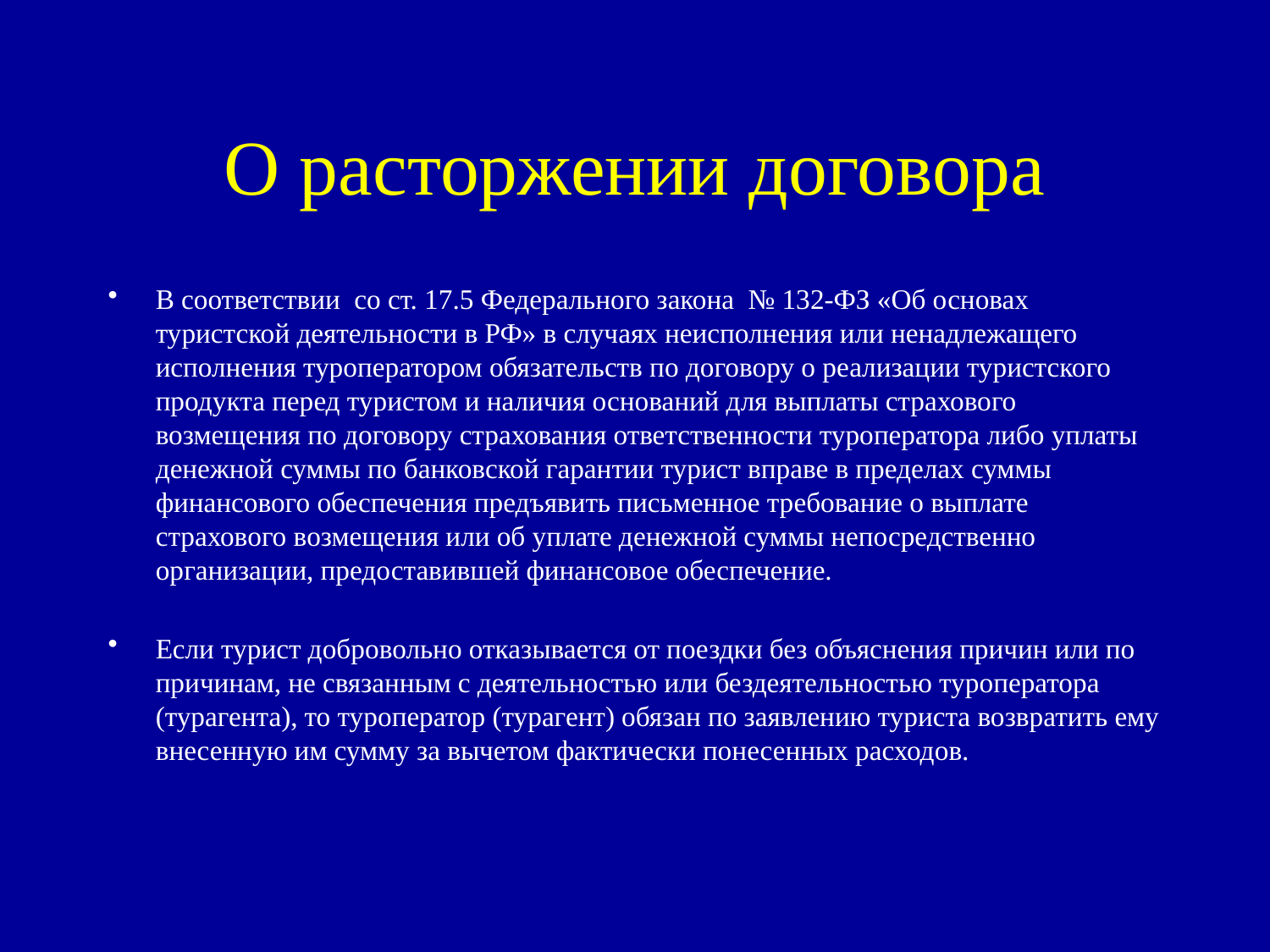

# О расторжении договора
В соответствии  со ст. 17.5 Федерального закона  № 132-ФЗ «Об основах туристской деятельности в РФ» в случаях неисполнения или ненадлежащего исполнения туроператором обязательств по договору о реализации туристского продукта перед туристом и наличия оснований для выплаты страхового возмещения по договору страхования ответственности туроператора либо уплаты денежной суммы по банковской гарантии турист вправе в пределах суммы финансового обеспечения предъявить письменное требование о выплате страхового возмещения или об уплате денежной суммы непосредственно организации, предоставившей финансовое обеспечение.

Если турист добровольно отказывается от поездки без объяснения причин или по причинам, не связанным с деятельностью или бездеятельностью туроператора (турагента), то туроператор (турагент) обязан по заявлению туриста возвратить ему внесенную им сумму за вычетом фактически понесенных расходов.